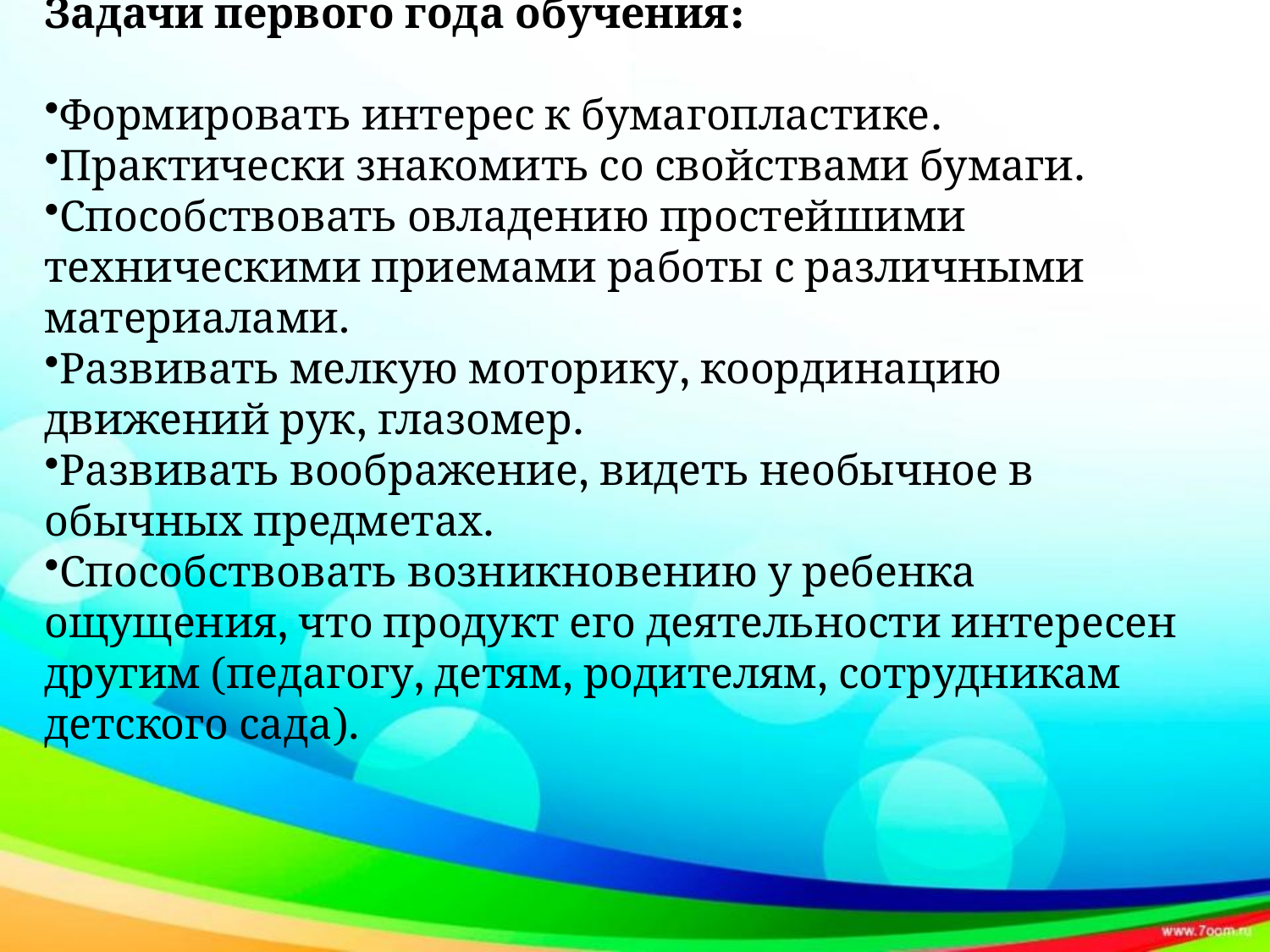

Задачи первого года обучения:

Формировать интерес к бумагопластике.
Практически знакомить со свойствами бумаги.
Способствовать овладению простейшими техническими приемами работы с различными материалами.
Развивать мелкую моторику, координацию движений рук, глазомер.
Развивать воображение, видеть необычное в обычных предметах.
Способствовать возникновению у ребенка ощущения, что продукт его деятельности интересен другим (педагогу, детям, родителям, сотрудникам детского сада).